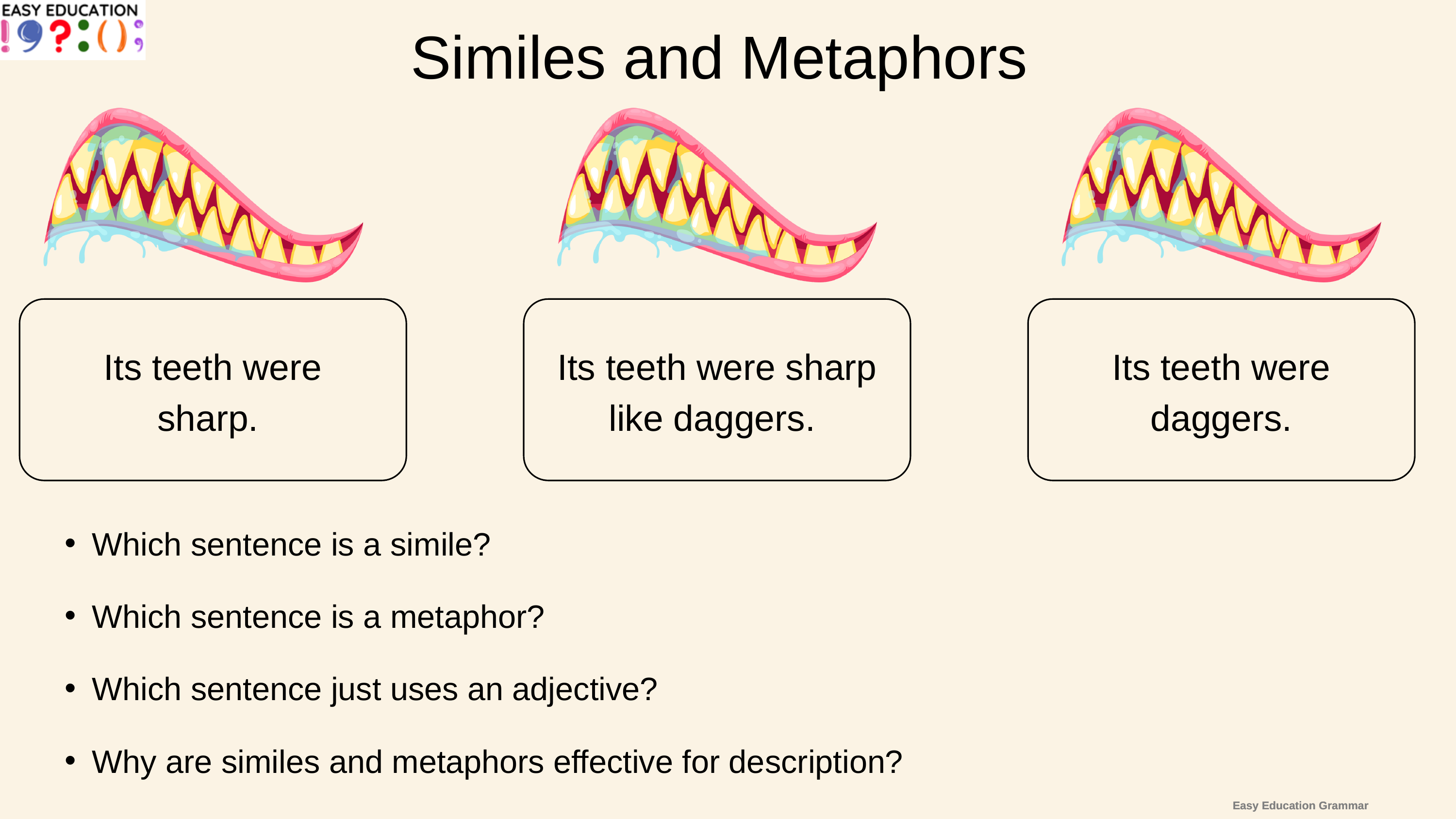

Similes and Metaphors

Its teeth were sharp.
Its teeth were sharp like daggers.
Its teeth were daggers.
Which sentence is a simile?
Which sentence is a metaphor?
Which sentence just uses an adjective?
Why are similes and metaphors effective for description?